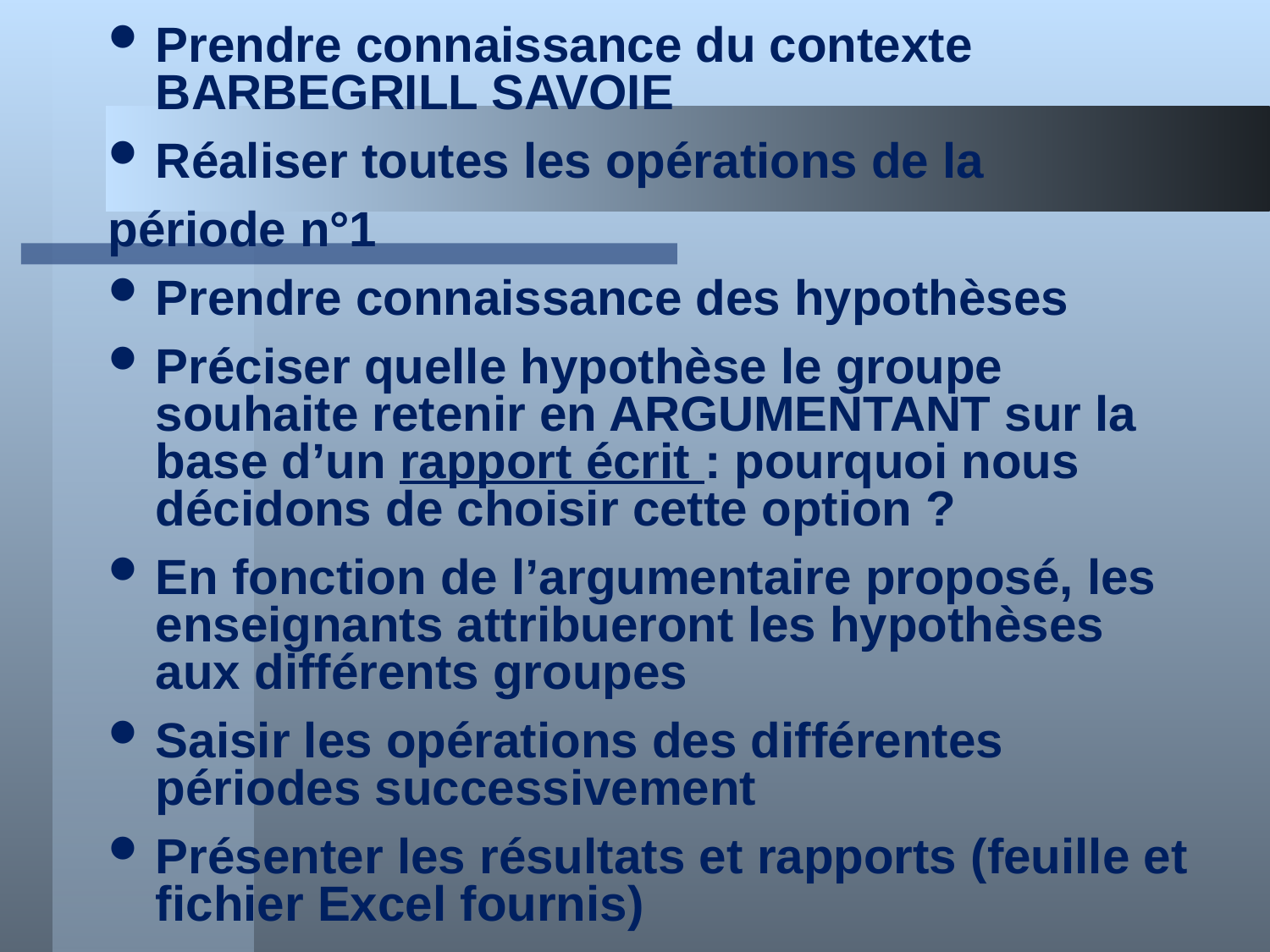

Prendre connaissance du contexte BARBEGRILL SAVOIE
Réaliser toutes les opérations de la
période n°1
Prendre connaissance des hypothèses
Préciser quelle hypothèse le groupe souhaite retenir en ARGUMENTANT sur la base d’un rapport écrit : pourquoi nous décidons de choisir cette option ?
En fonction de l’argumentaire proposé, les enseignants attribueront les hypothèses aux différents groupes
Saisir les opérations des différentes périodes successivement
Présenter les résultats et rapports (feuille et fichier Excel fournis)